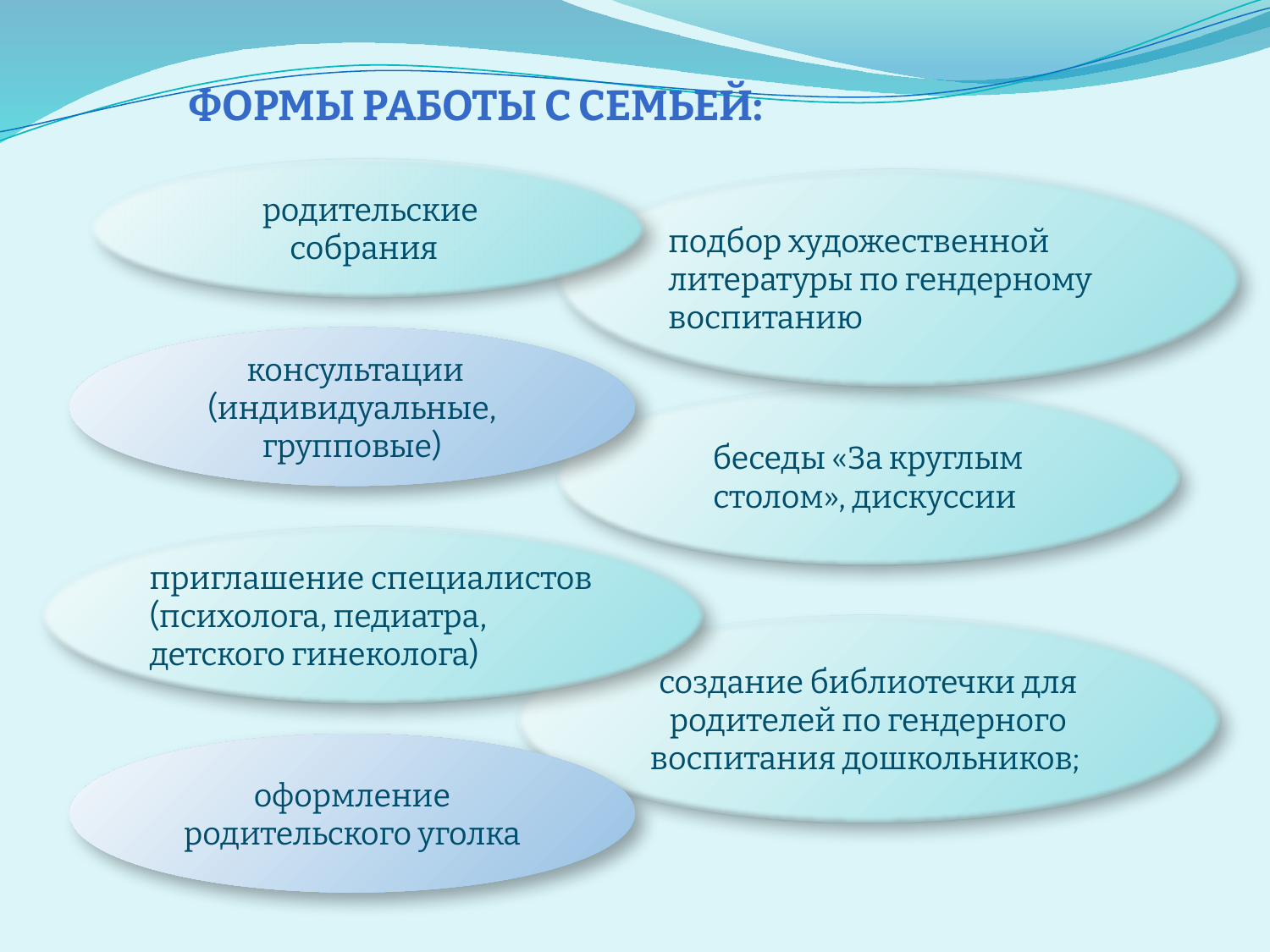

# Формы работы с семьей:
 родительские собрания
подбор художественной литературы по гендерному воспитанию
 консультации (индивидуальные, групповые)
беседы «За круглым столом», дискуссии
приглашение специалистов (психолога, педиатра, детского гинеколога)
создание библиотечки для родителей по гендерного воспитания дошкольников;
оформление родительского уголка